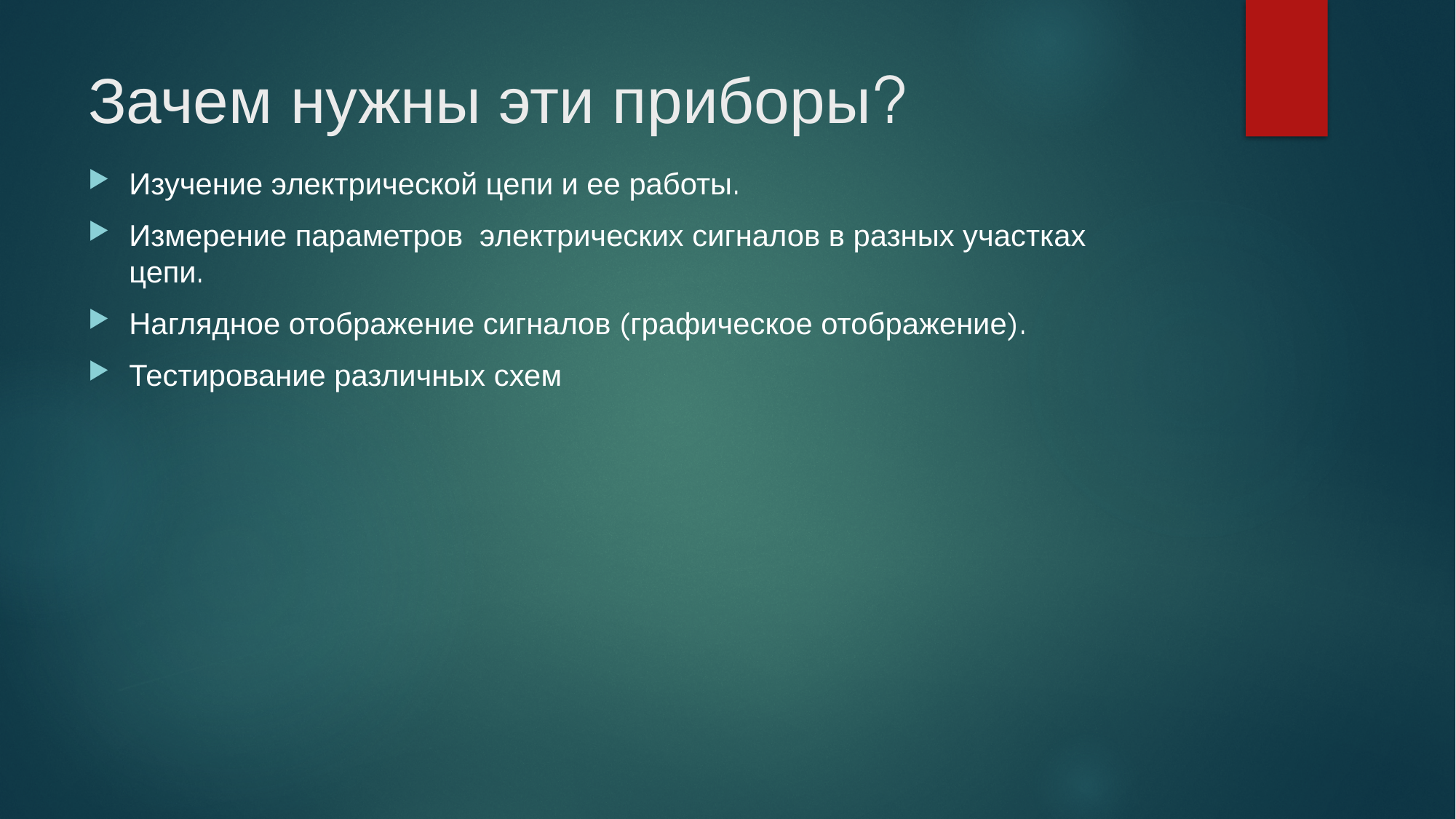

# Зачем нужны эти приборы?
Изучение электрической цепи и ее работы.
Измерение параметров  электрических сигналов в разных участках цепи.
Наглядное отображение сигналов (графическое отображение).
Тестирование различных схем